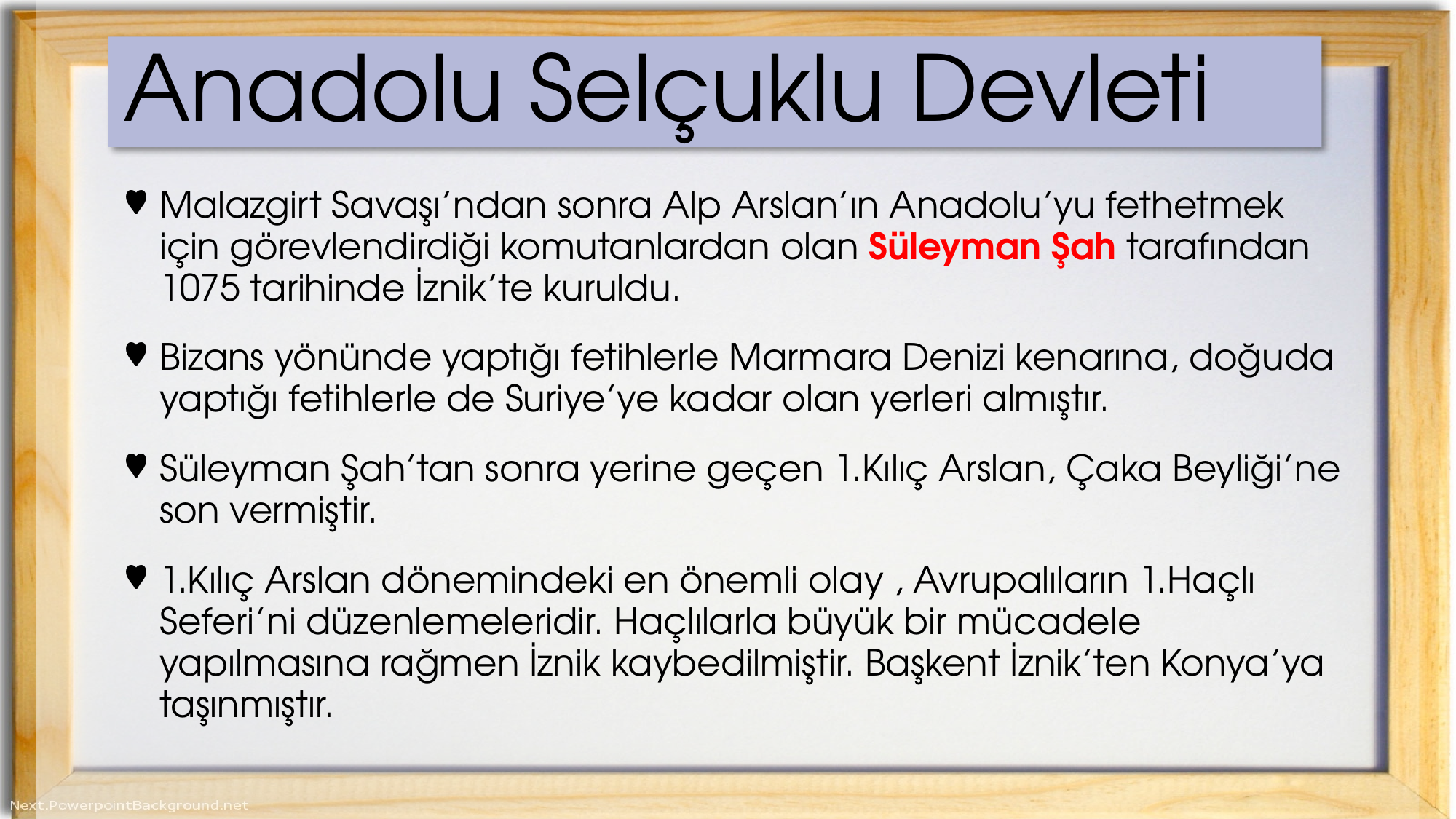

# Anadolu Selçuklu Devleti
Malazgirt Savaşı’ndan sonra Alp Arslan’ın Anadolu’yu fethetmek için görevlendirdiği komutanlardan olan Süleyman Şah tarafından 1075 tarihinde İznik’te kuruldu.
Bizans yönünde yaptığı fetihlerle Marmara Denizi kenarına, doğuda yaptığı fetihlerle de Suriye’ye kadar olan yerleri almıştır.
Süleyman Şah’tan sonra yerine geçen 1.Kılıç Arslan, Çaka Beyliği’ne son vermiştir.
1.Kılıç Arslan dönemindeki en önemli olay , Avrupalıların 1.Haçlı Seferi’ni düzenlemeleridir. Haçlılarla büyük bir mücadele yapılmasına rağmen İznik kaybedilmiştir. Başkent İznik’ten Konya’ya taşınmıştır.